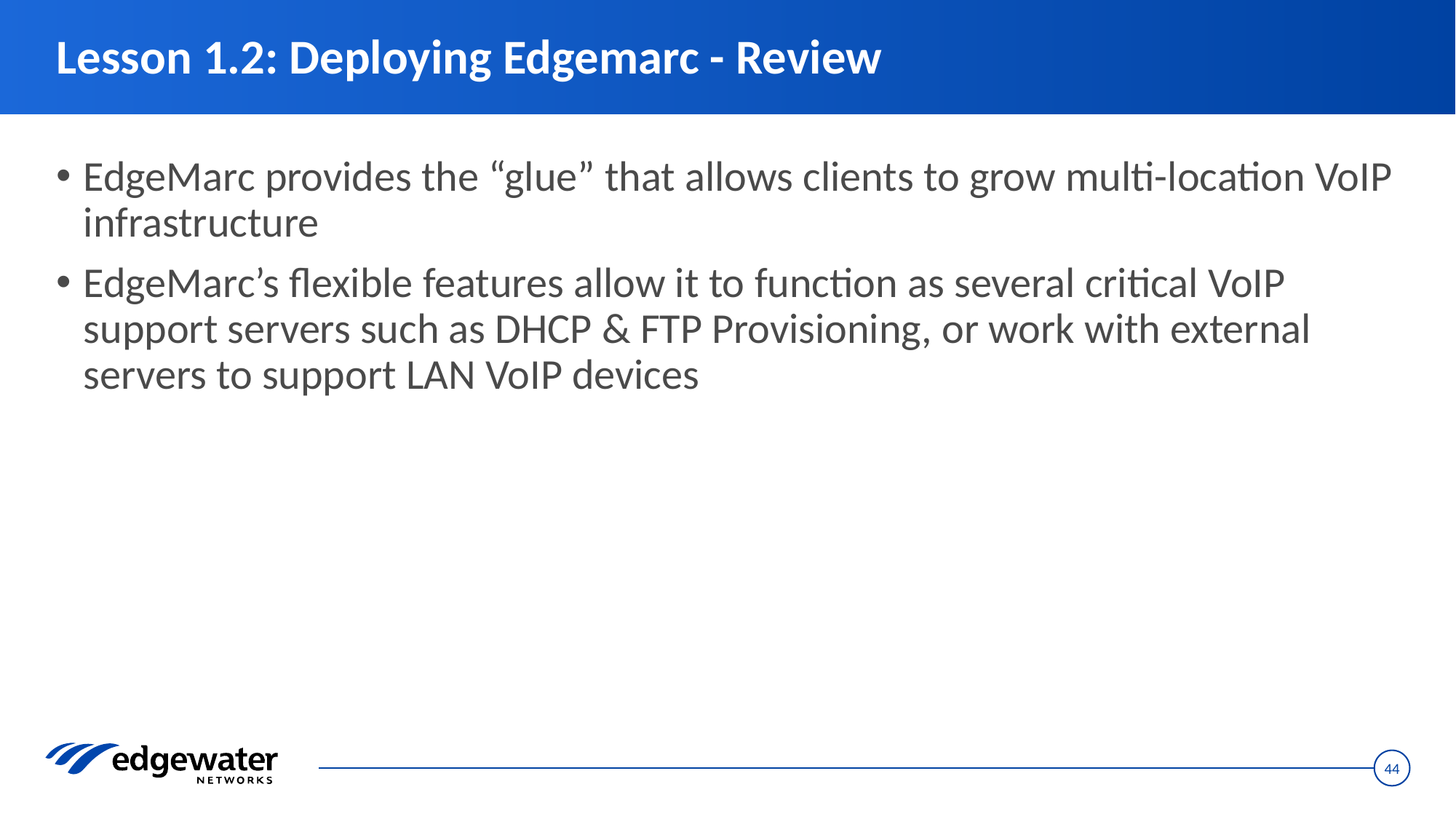

# Lesson 1.2: Deploying Edgemarc - Review
EdgeMarc provides the “glue” that allows clients to grow multi-location VoIP infrastructure
EdgeMarc’s flexible features allow it to function as several critical VoIP support servers such as DHCP & FTP Provisioning, or work with external servers to support LAN VoIP devices